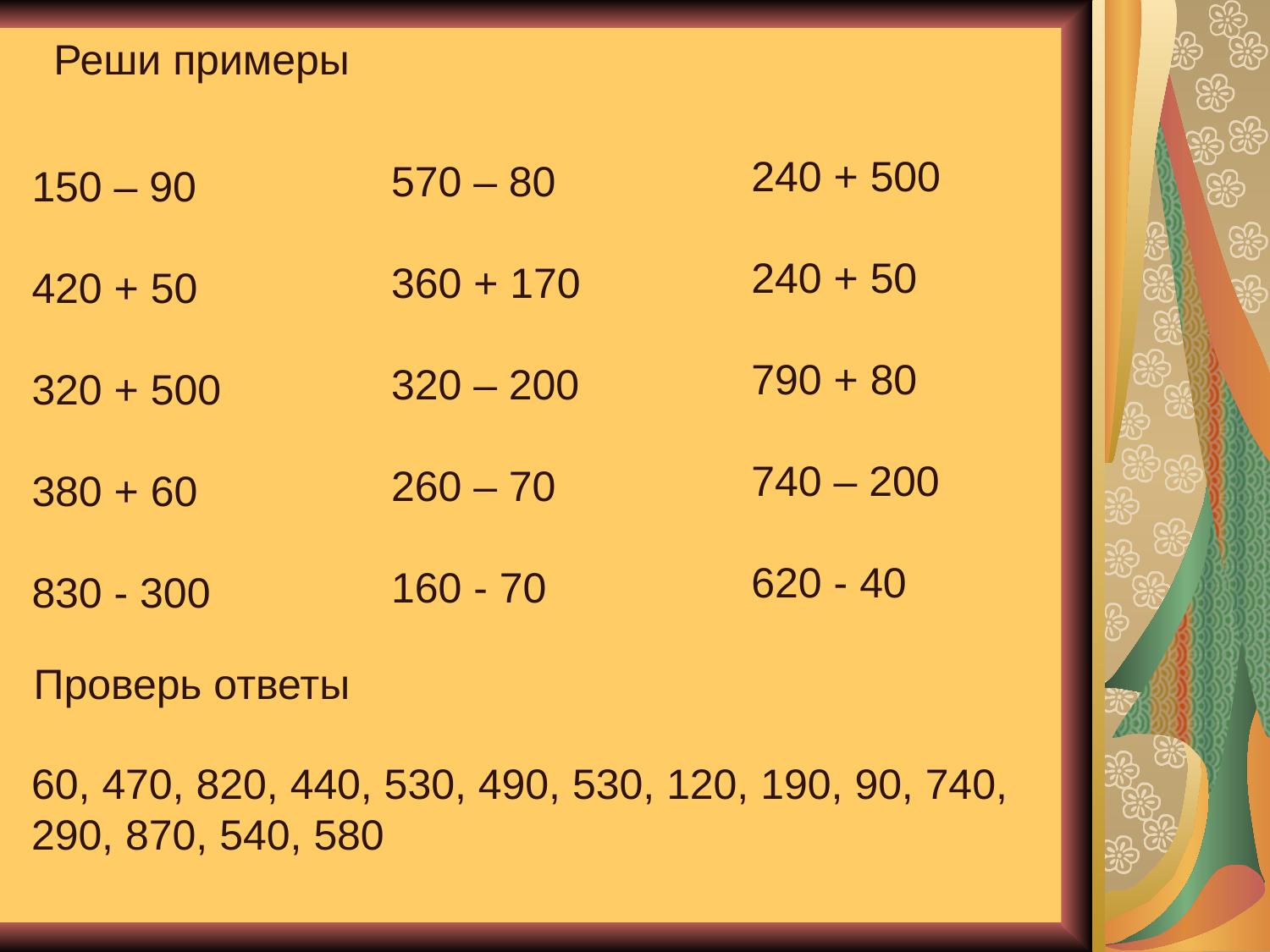

Реши примеры
240 + 500

240 + 50

790 + 80

740 – 200

620 - 40
570 – 80

360 + 170

320 – 200

260 – 70

160 - 70
150 – 90

420 + 50

320 + 500

380 + 60

830 - 300
Проверь ответы
60, 470, 820, 440, 530, 490, 530, 120, 190, 90, 740,
290, 870, 540, 580